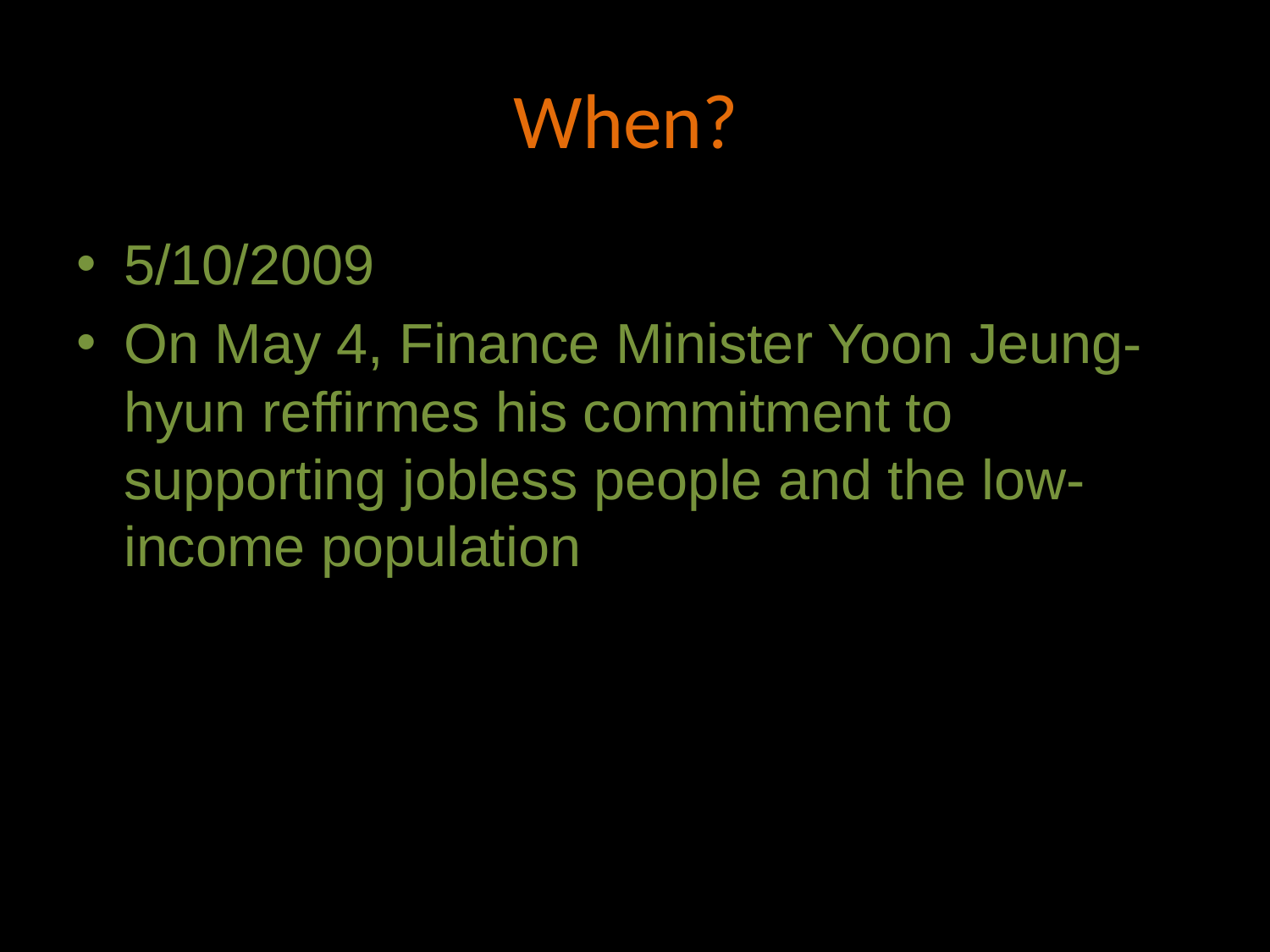

# When?
5/10/2009
On May 4, Finance Minister Yoon Jeung-hyun reffirmes his commitment to supporting jobless people and the low-income population